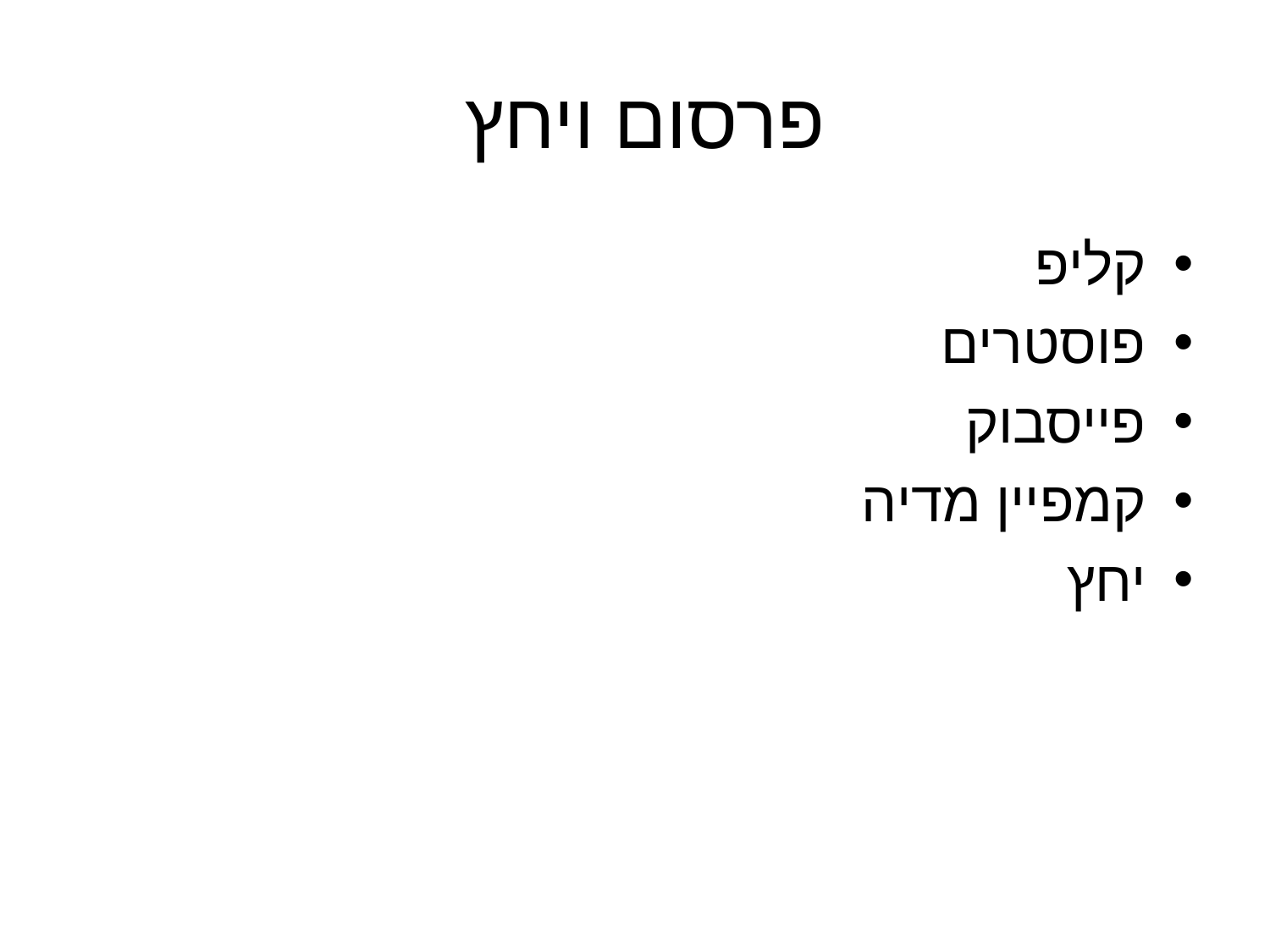

# פרסום ויחץ
קליפ
פוסטרים
פייסבוק
קמפיין מדיה
יחץ